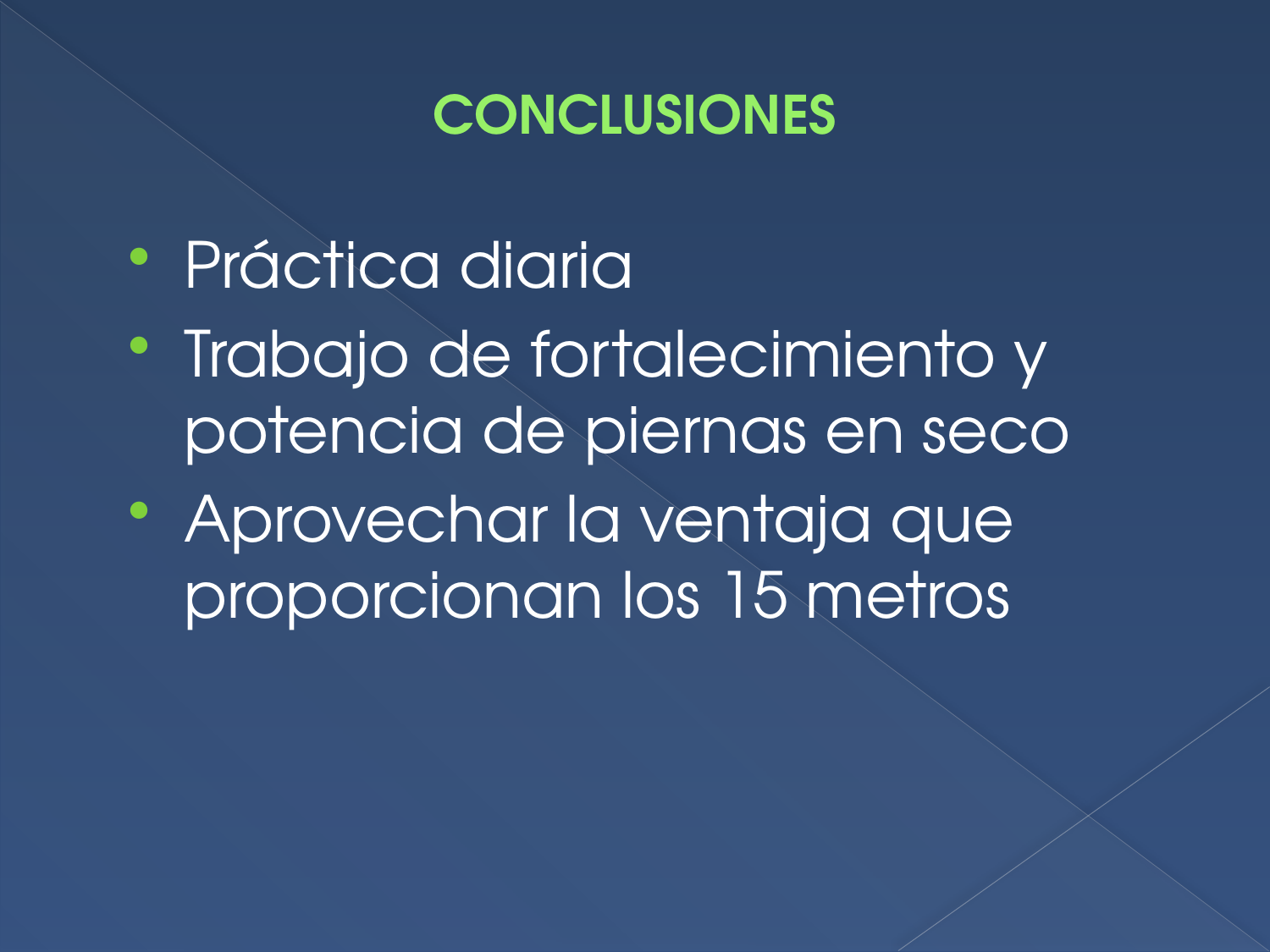

# CONCLUSIONES
Práctica diaria
Trabajo de fortalecimiento y potencia de piernas en seco
Aprovechar la ventaja que proporcionan los 15 metros